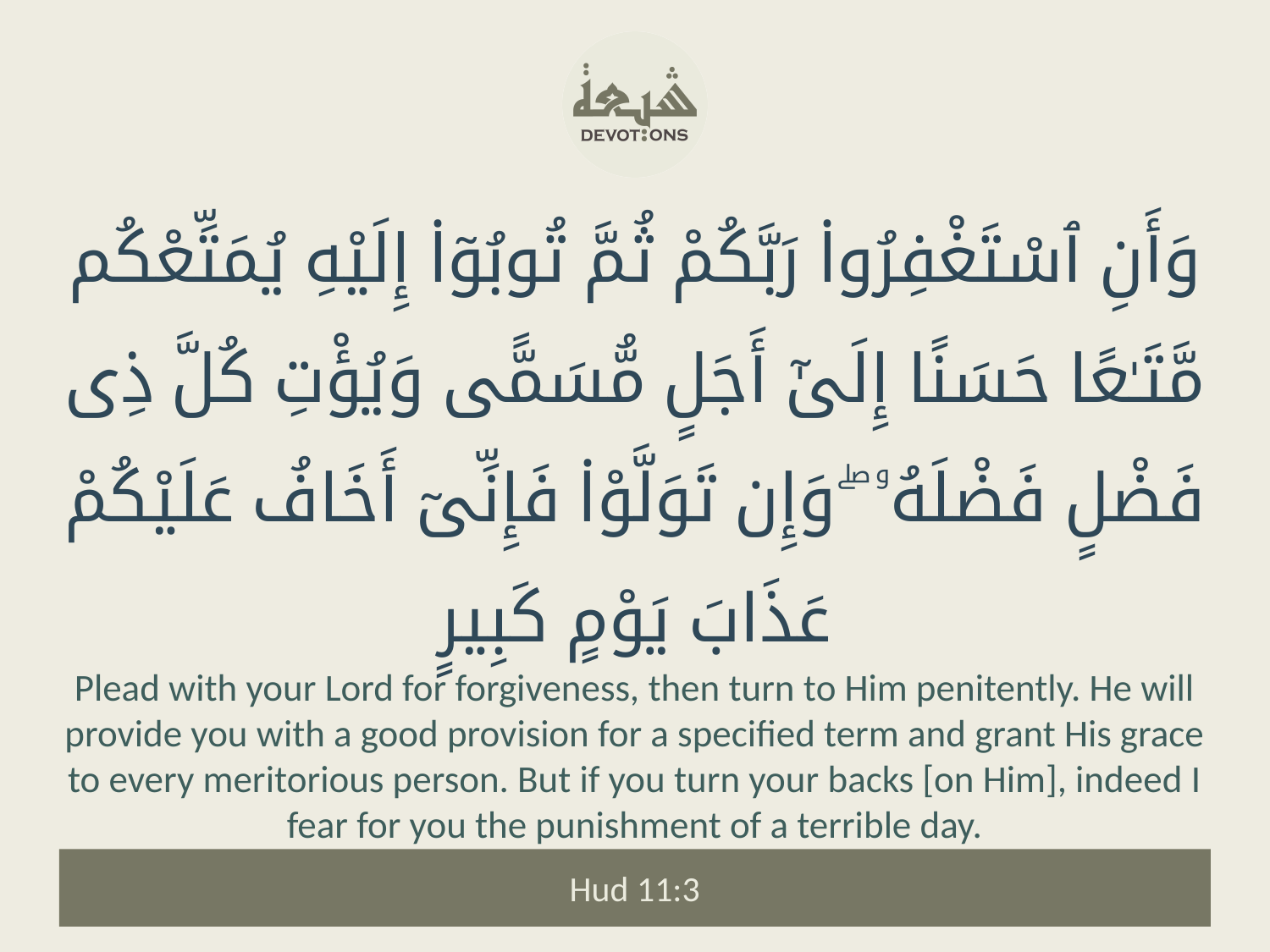

وَأَنِ ٱسْتَغْفِرُوا۟ رَبَّكُمْ ثُمَّ تُوبُوٓا۟ إِلَيْهِ يُمَتِّعْكُم مَّتَـٰعًا حَسَنًا إِلَىٰٓ أَجَلٍ مُّسَمًّى وَيُؤْتِ كُلَّ ذِى فَضْلٍ فَضْلَهُۥ ۖ وَإِن تَوَلَّوْا۟ فَإِنِّىٓ أَخَافُ عَلَيْكُمْ عَذَابَ يَوْمٍ كَبِيرٍ
Plead with your Lord for forgiveness, then turn to Him penitently. He will provide you with a good provision for a specified term and grant His grace to every meritorious person. But if you turn your backs [on Him], indeed I fear for you the punishment of a terrible day.
Hud 11:3